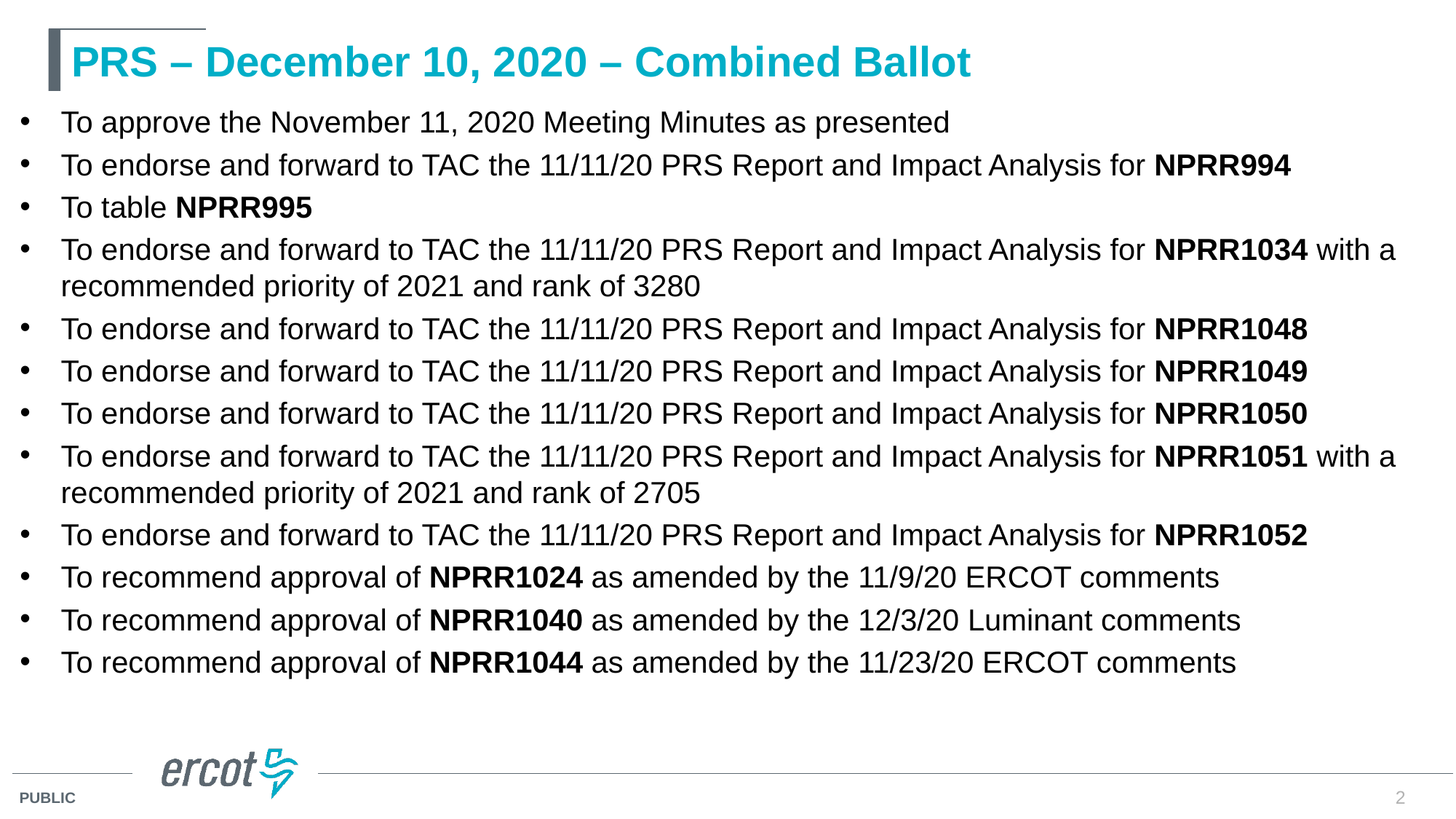

# PRS – December 10, 2020 – Combined Ballot
To approve the November 11, 2020 Meeting Minutes as presented
To endorse and forward to TAC the 11/11/20 PRS Report and Impact Analysis for NPRR994
To table NPRR995
To endorse and forward to TAC the 11/11/20 PRS Report and Impact Analysis for NPRR1034 with a recommended priority of 2021 and rank of 3280
To endorse and forward to TAC the 11/11/20 PRS Report and Impact Analysis for NPRR1048
To endorse and forward to TAC the 11/11/20 PRS Report and Impact Analysis for NPRR1049
To endorse and forward to TAC the 11/11/20 PRS Report and Impact Analysis for NPRR1050
To endorse and forward to TAC the 11/11/20 PRS Report and Impact Analysis for NPRR1051 with a recommended priority of 2021 and rank of 2705
To endorse and forward to TAC the 11/11/20 PRS Report and Impact Analysis for NPRR1052
To recommend approval of NPRR1024 as amended by the 11/9/20 ERCOT comments
To recommend approval of NPRR1040 as amended by the 12/3/20 Luminant comments
To recommend approval of NPRR1044 as amended by the 11/23/20 ERCOT comments

2